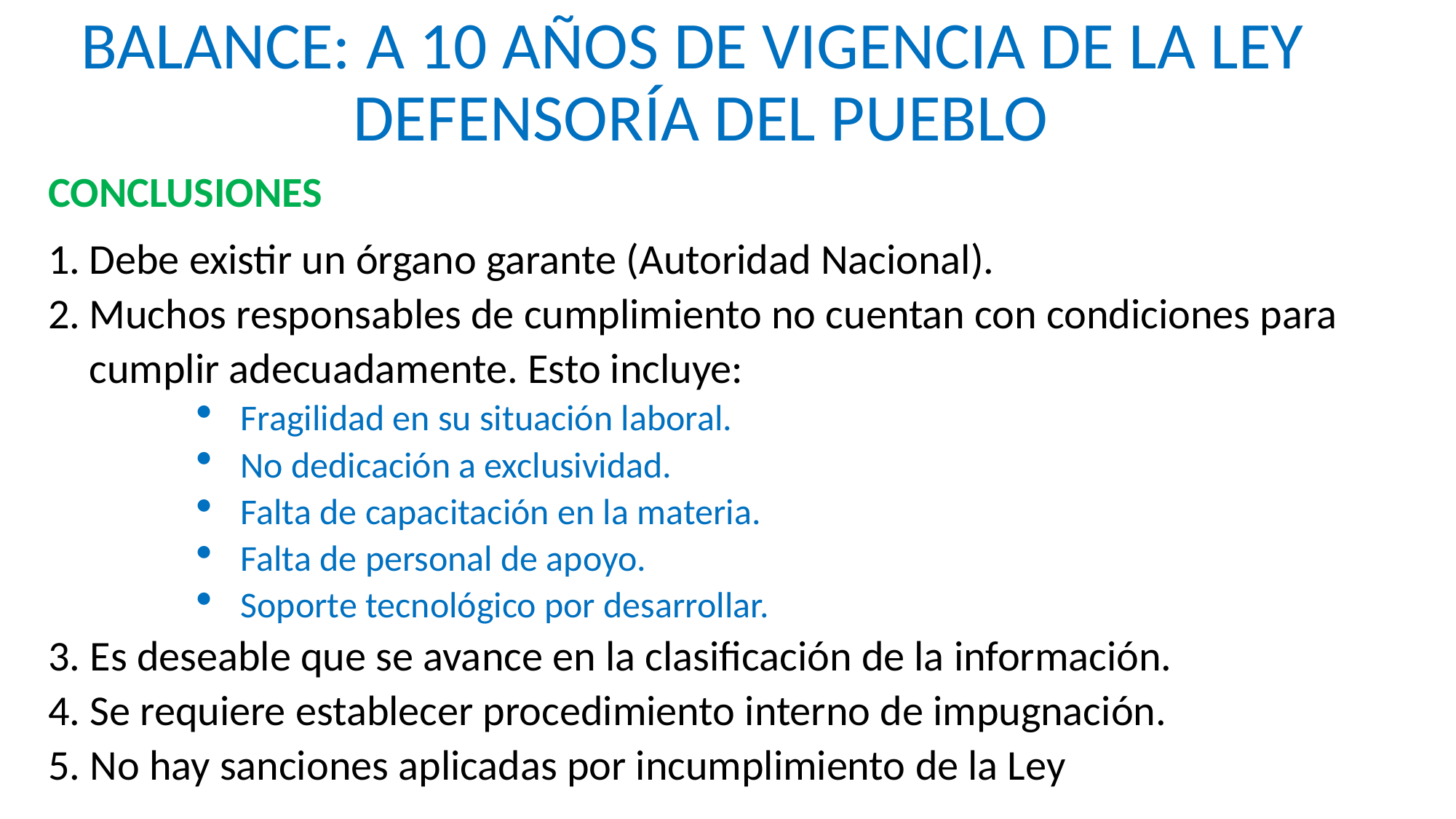

# BALANCE: A 10 AÑOS DE VIGENCIA DE LA LEY DEFENSORÍA DEL PUEBLO
CONCLUSIONES
Debe existir un órgano garante (Autoridad Nacional).
Muchos responsables de cumplimiento no cuentan con condiciones para cumplir adecuadamente. Esto incluye:
Fragilidad en su situación laboral.
No dedicación a exclusividad.
Falta de capacitación en la materia.
Falta de personal de apoyo.
Soporte tecnológico por desarrollar.
3. Es deseable que se avance en la clasificación de la información.
4. Se requiere establecer procedimiento interno de impugnación.
5. No hay sanciones aplicadas por incumplimiento de la Ley